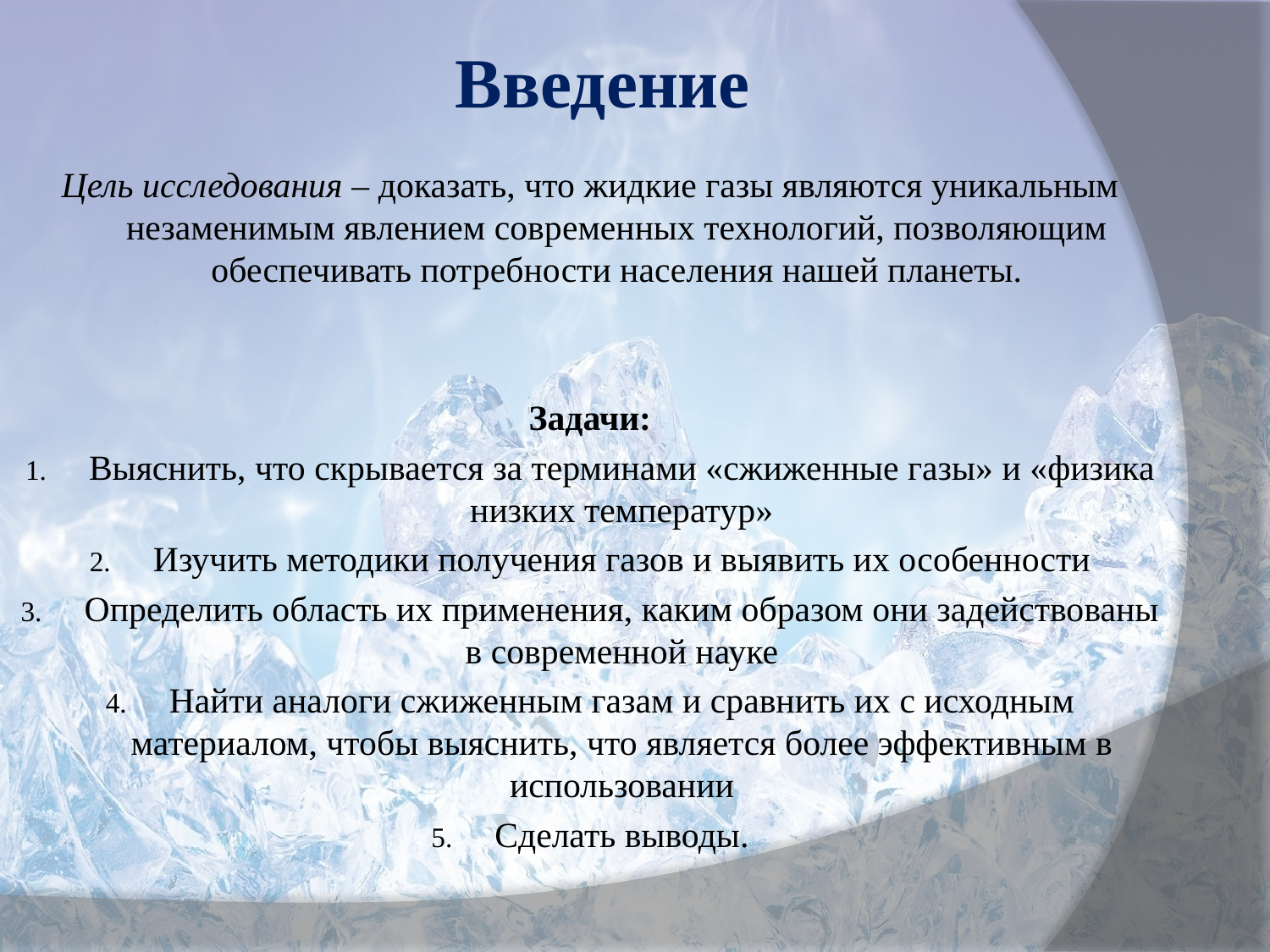

# Введение
Цель исследования – доказать, что жидкие газы являются уникальным незаменимым явлением современных технологий, позволяющим обеспечивать потребности населения нашей планеты.

Задачи:
Выяснить, что скрывается за терминами «сжиженные газы» и «физика низких температур»
Изучить методики получения газов и выявить их особенности
Определить область их применения, каким образом они задействованы в современной науке
Найти аналоги сжиженным газам и сравнить их с исходным материалом, чтобы выяснить, что является более эффективным в использовании
Сделать выводы.